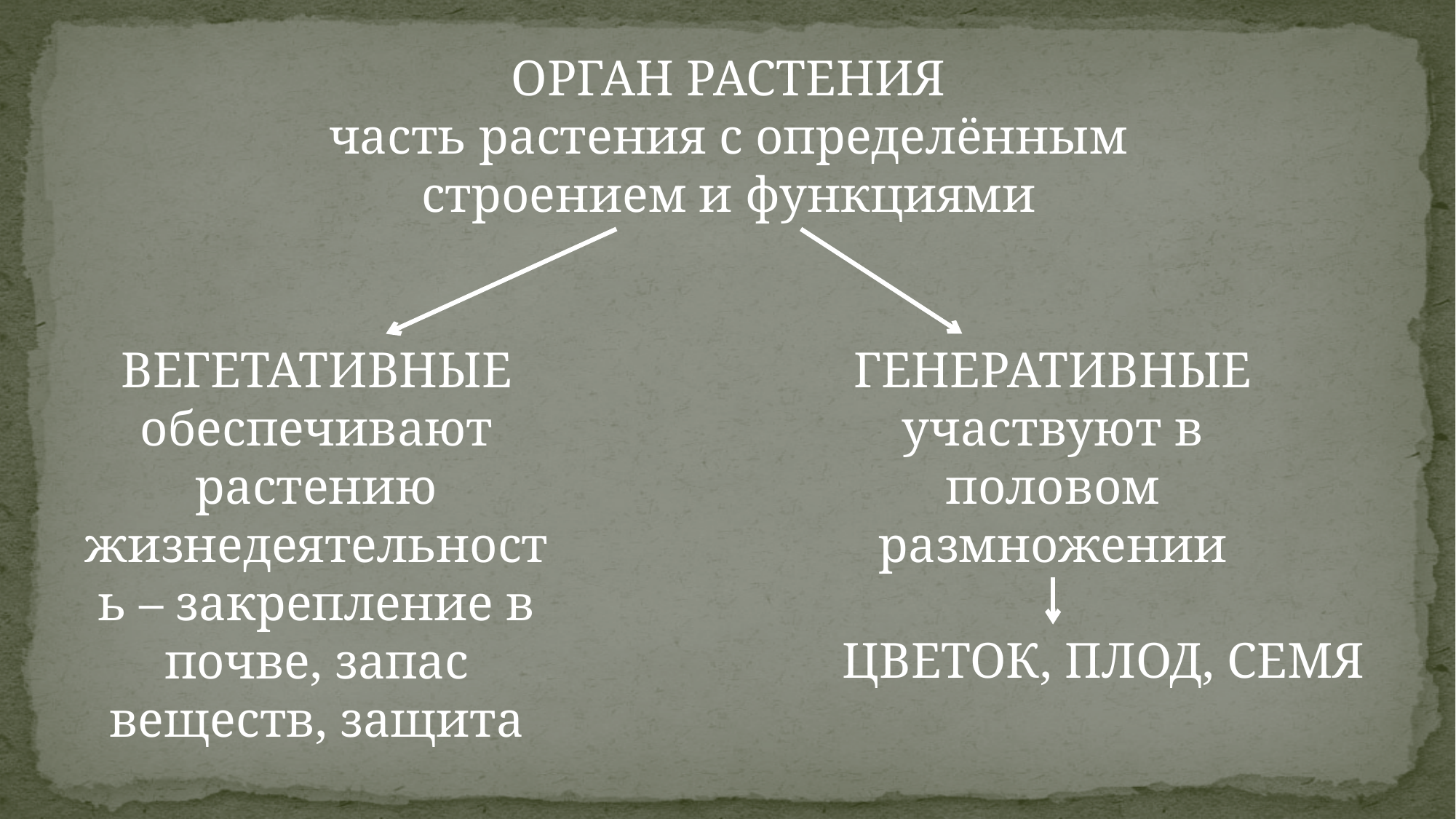

ОРГАН РАСТЕНИЯ
часть растения с определённым строением и функциями
ВЕГЕТАТИВНЫЕ
обеспечивают растению жизнедеятельность – закрепление в почве, запас веществ, защита
ГЕНЕРАТИВНЫЕ
участвуют в половом размножении
ЦВЕТОК, ПЛОД, СЕМЯ